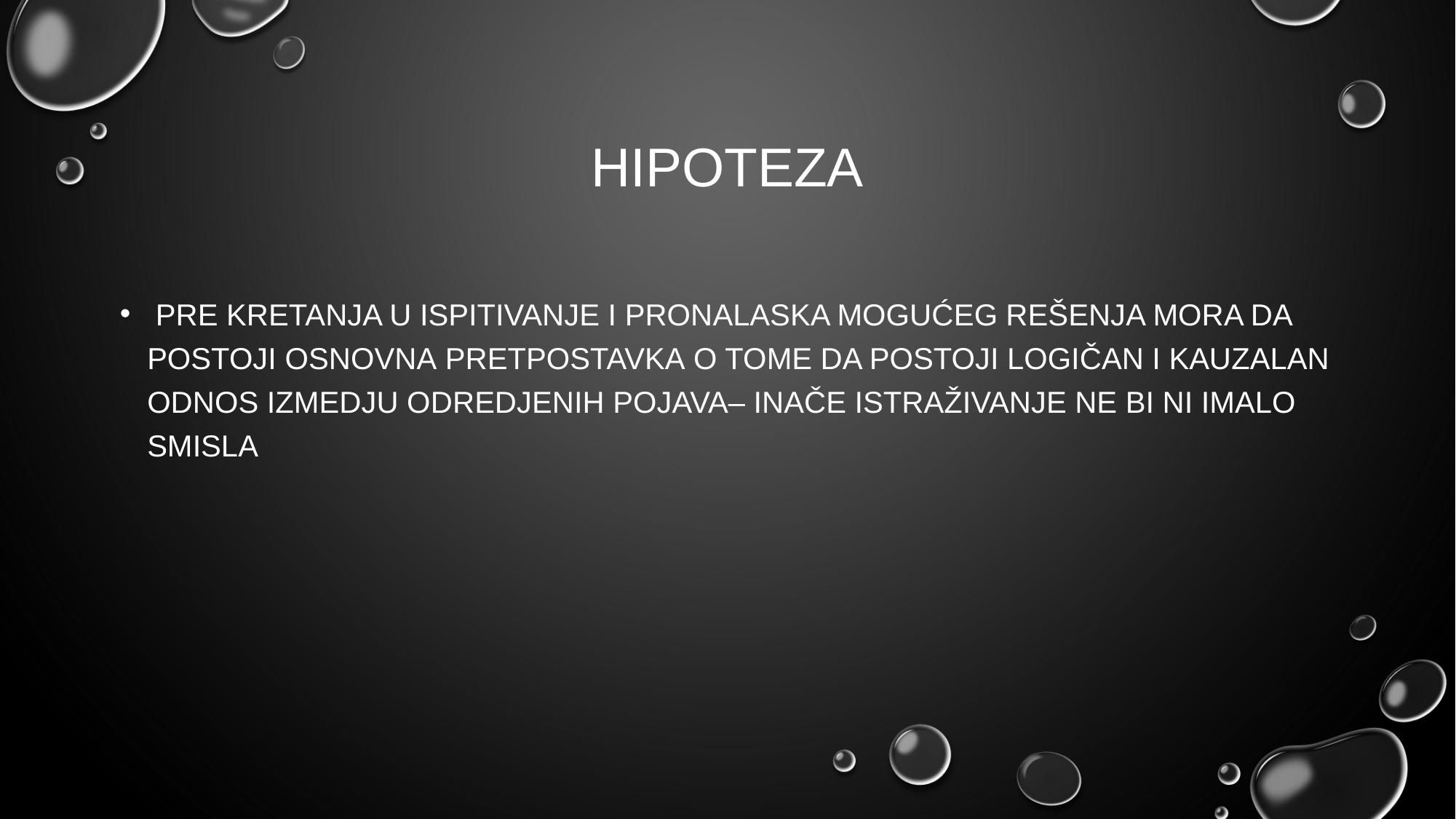

# HIPOTEZA
 Pre kretanja u ispitivanjE i PRONALASKA mogućeG rešenjA MORA DA POSTOJI osnovnA pretpostavkA o tome da POSTOJI LOGIČAN I KAUZALAN ODNOS IZMEDJU ODREDJENIH POJAVA– INAČE ISTRAŽIVANJE NE BI NI IMALO SMISLA